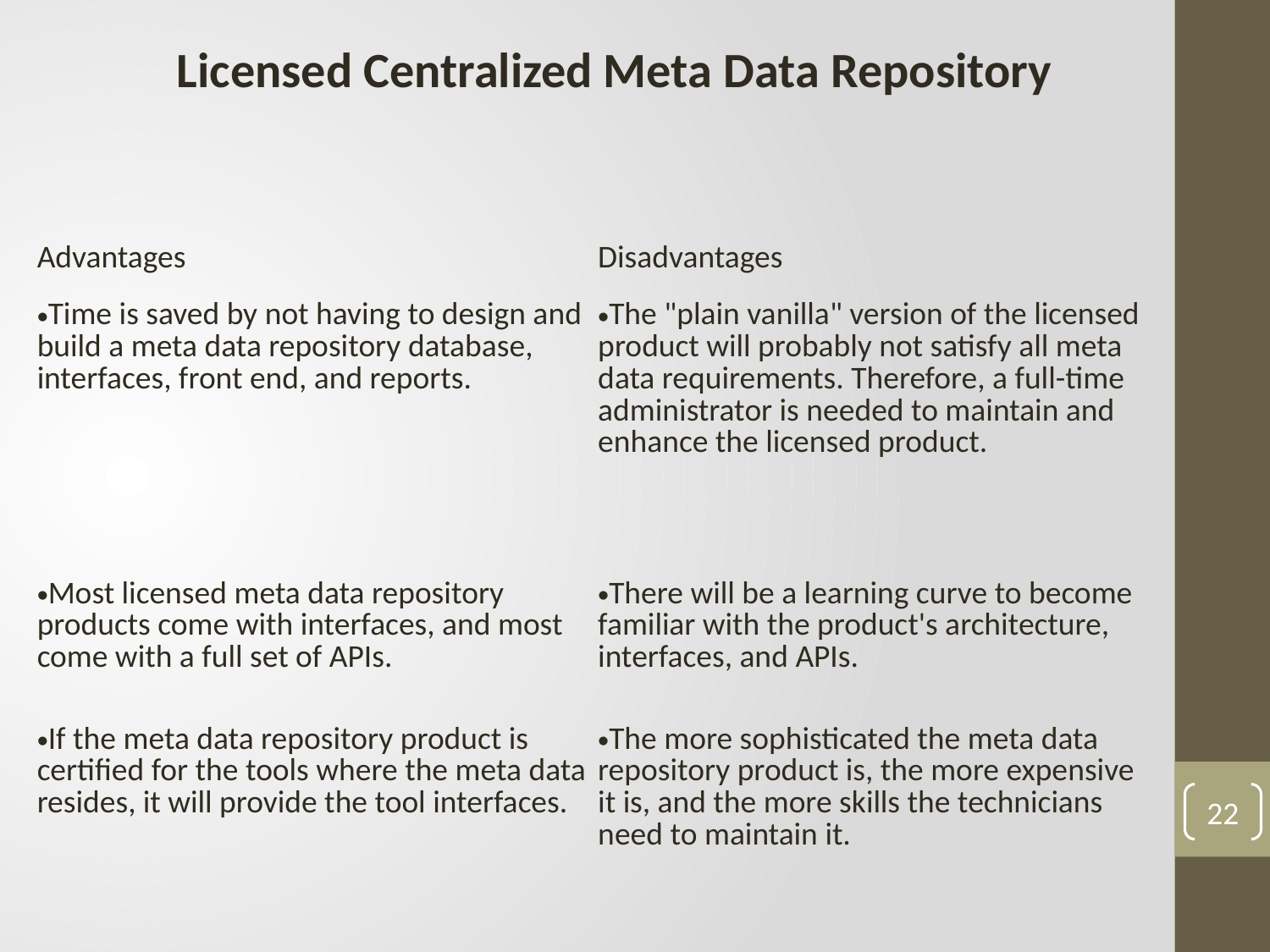

Licensed Centralized Meta Data Repository
|  |  |
| --- | --- |
| Advantages | Disadvantages |
| Time is saved by not having to design and build a meta data repository database, interfaces, front end, and reports. | The "plain vanilla" version of the licensed product will probably not satisfy all meta data requirements. Therefore, a full-time administrator is needed to maintain and enhance the licensed product. |
| Most licensed meta data repository products come with interfaces, and most come with a full set of APIs. | There will be a learning curve to become familiar with the product's architecture, interfaces, and APIs. |
| If the meta data repository product is certified for the tools where the meta data resides, it will provide the tool interfaces. | The more sophisticated the meta data repository product is, the more expensive it is, and the more skills the technicians need to maintain it. |
22